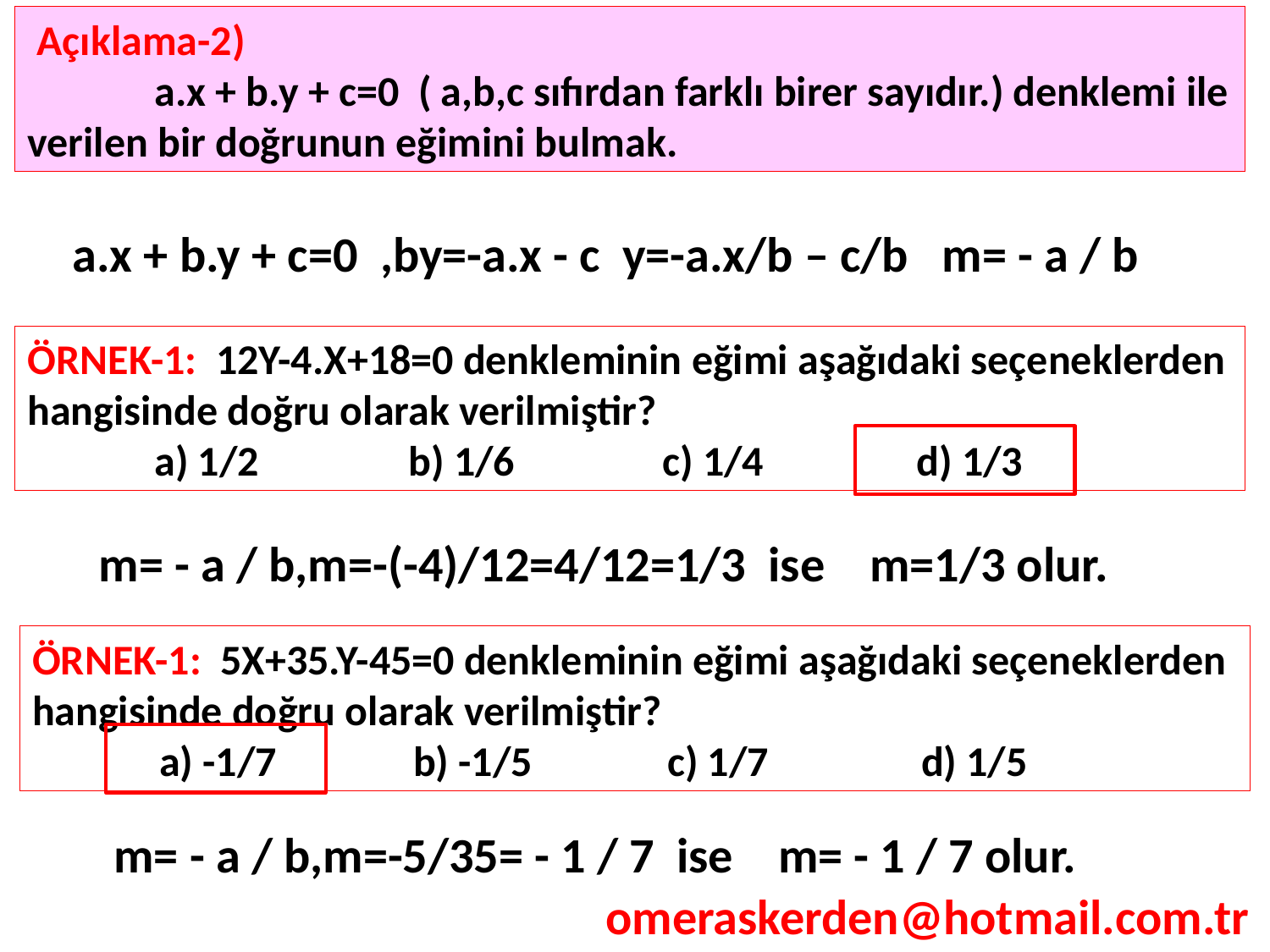

Açıklama-2)
	a.x + b.y + c=0  ( a,b,c sıfırdan farklı birer sayıdır.) denklemi ile verilen bir doğrunun eğimini bulmak.
a.x + b.y + c=0  ,by=-a.x - c  y=-a.x/b – c/b   m= - a / b
ÖRNEK-1:  12Y-4.X+18=0 denkleminin eğimi aşağıdaki seçeneklerden hangisinde doğru olarak verilmiştir?
	a) 1/2		b) 1/6		c) 1/4		d) 1/3

m= - a / b,m=-(-4)/12=4/12=1/3  ise    m=1/3 olur.
ÖRNEK-1:  5X+35.Y-45=0 denkleminin eğimi aşağıdaki seçeneklerden hangisinde doğru olarak verilmiştir?
	a) -1/7		b) -1/5		c) 1/7		d) 1/5

m= - a / b,m=-5/35= - 1 / 7  ise    m= - 1 / 7 olur.
omeraskerden@hotmail.com.tr